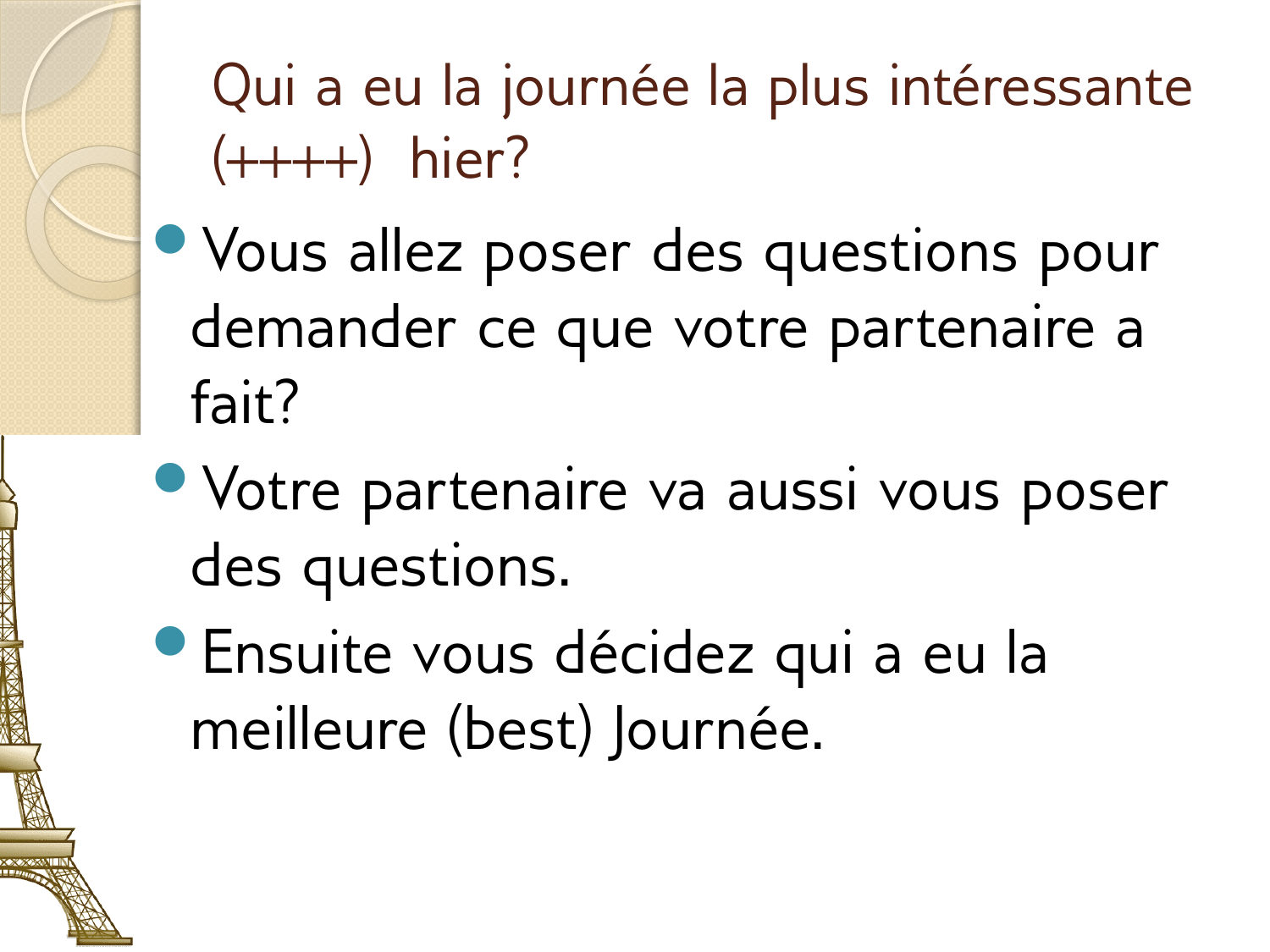

# Qui a eu la journée la plus intéressante (++++)  hier?
Vous allez poser des questions pour demander ce que votre partenaire a fait?
Votre partenaire va aussi vous poser des questions.
Ensuite vous décidez qui a eu la meilleure (best) Journée.